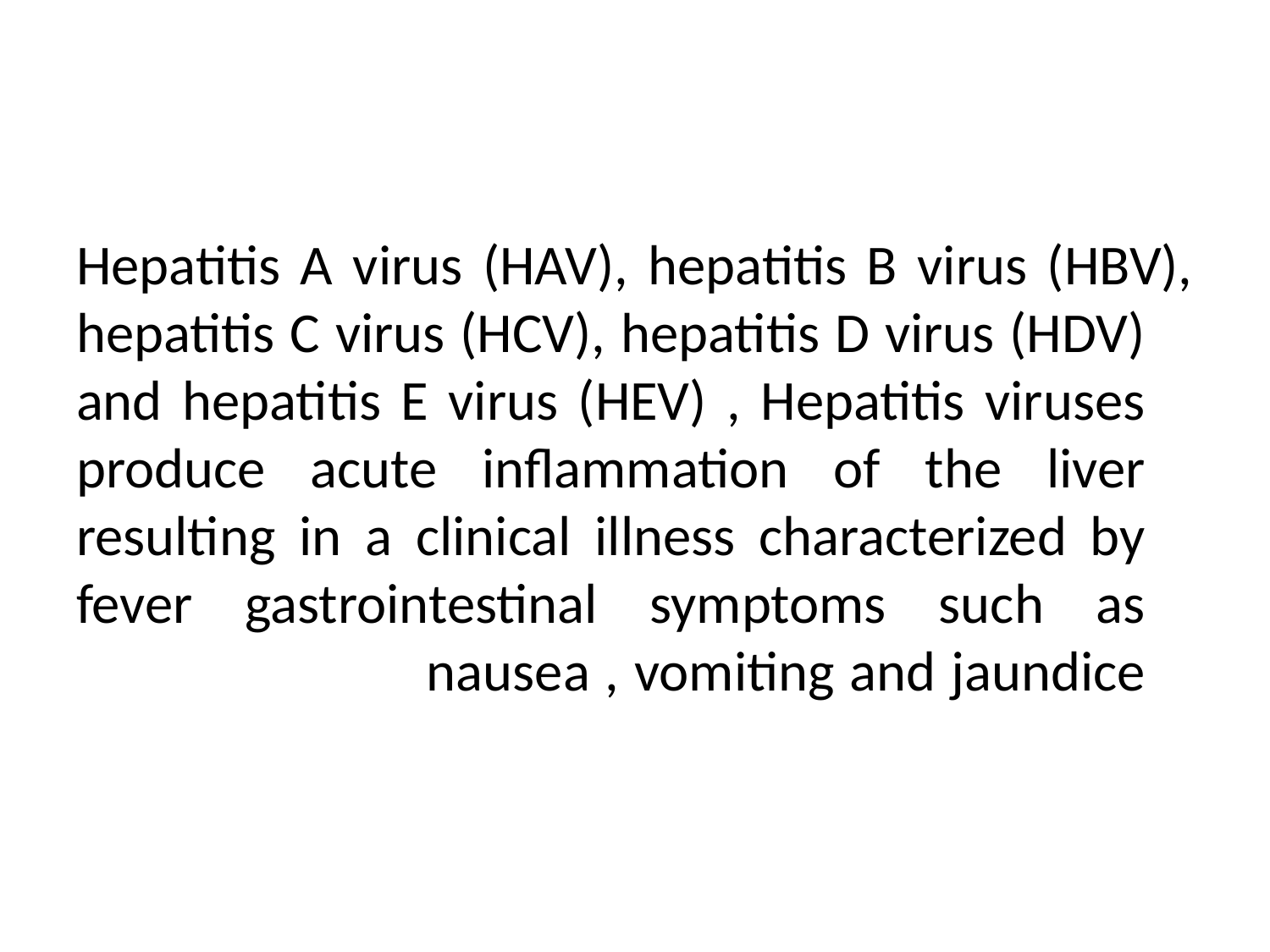

Hepatitis A virus (HAV), hepatitis B virus (HBV), hepatitis C virus (HCV), hepatitis D virus (HDV) and hepatitis E virus (HEV) , Hepatitis viruses produce acute inflammation of the liver resulting in a clinical illness characterized by fever gastrointestinal symptoms such as nausea , vomiting and jaundice